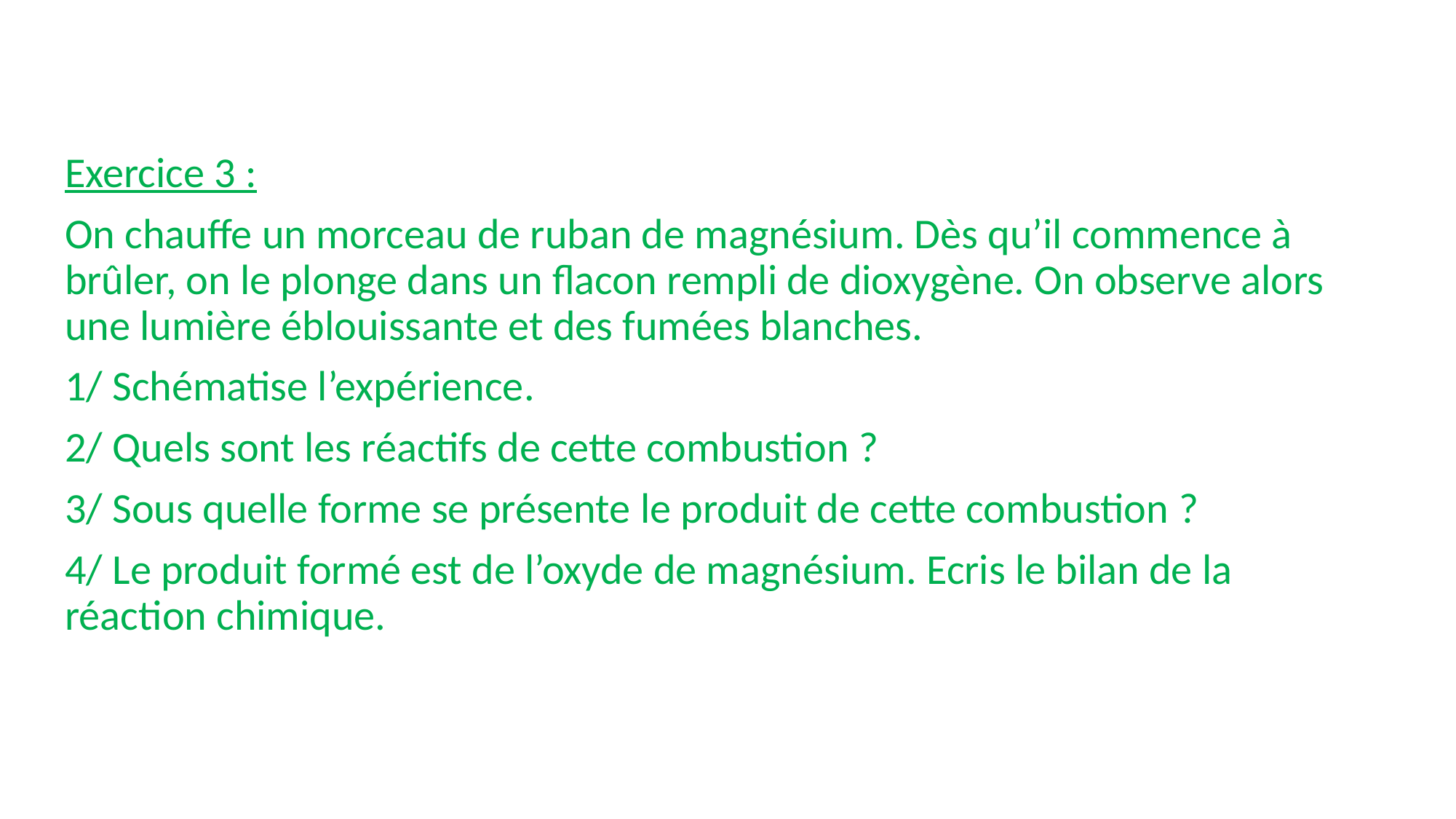

Exercice 3 :
On chauffe un morceau de ruban de magnésium. Dès qu’il commence à brûler, on le plonge dans un flacon rempli de dioxygène. On observe alors une lumière éblouissante et des fumées blanches.
1/ Schématise l’expérience.
2/ Quels sont les réactifs de cette combustion ?
3/ Sous quelle forme se présente le produit de cette combustion ?
4/ Le produit formé est de l’oxyde de magnésium. Ecris le bilan de la réaction chimique.